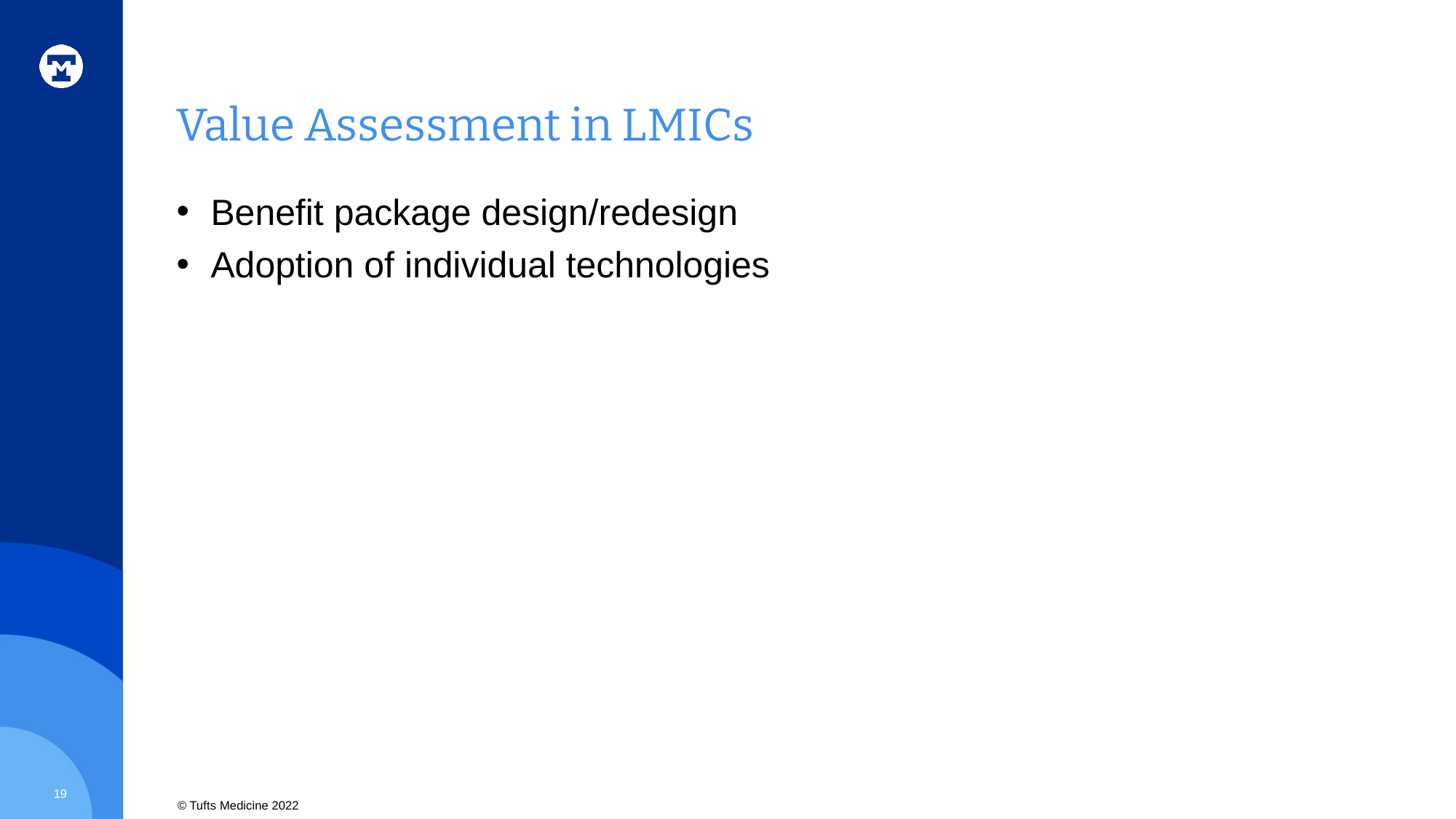

# Value Assessment in LMICs
Benefit package design/redesign
Adoption of individual technologies

19
© Tufts Medicine 2022